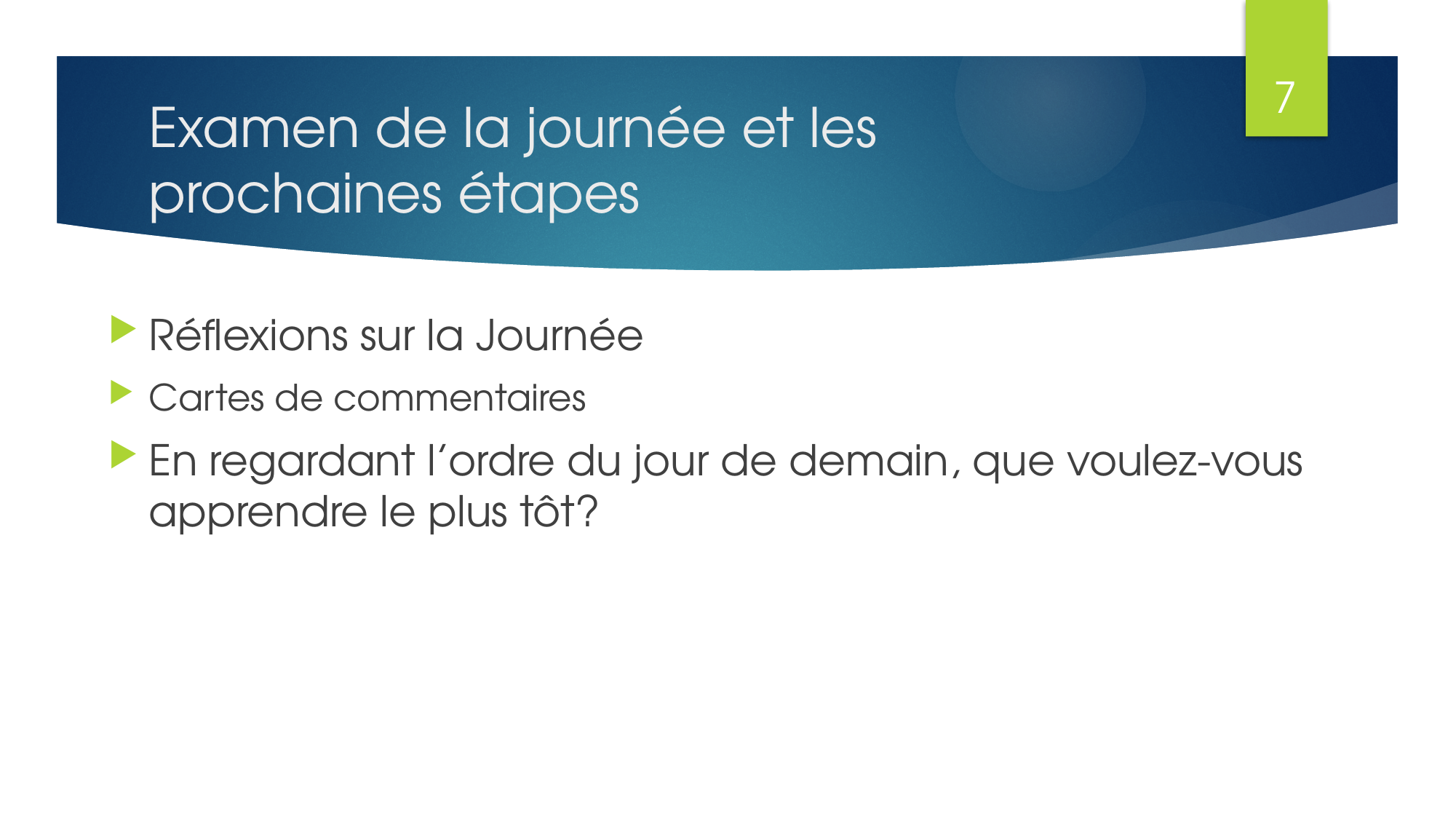

7
# Examen de la journée et les prochaines étapes
Réflexions sur la Journée
Cartes de commentaires
En regardant l’ordre du jour de demain, que voulez-vous apprendre le plus tôt?